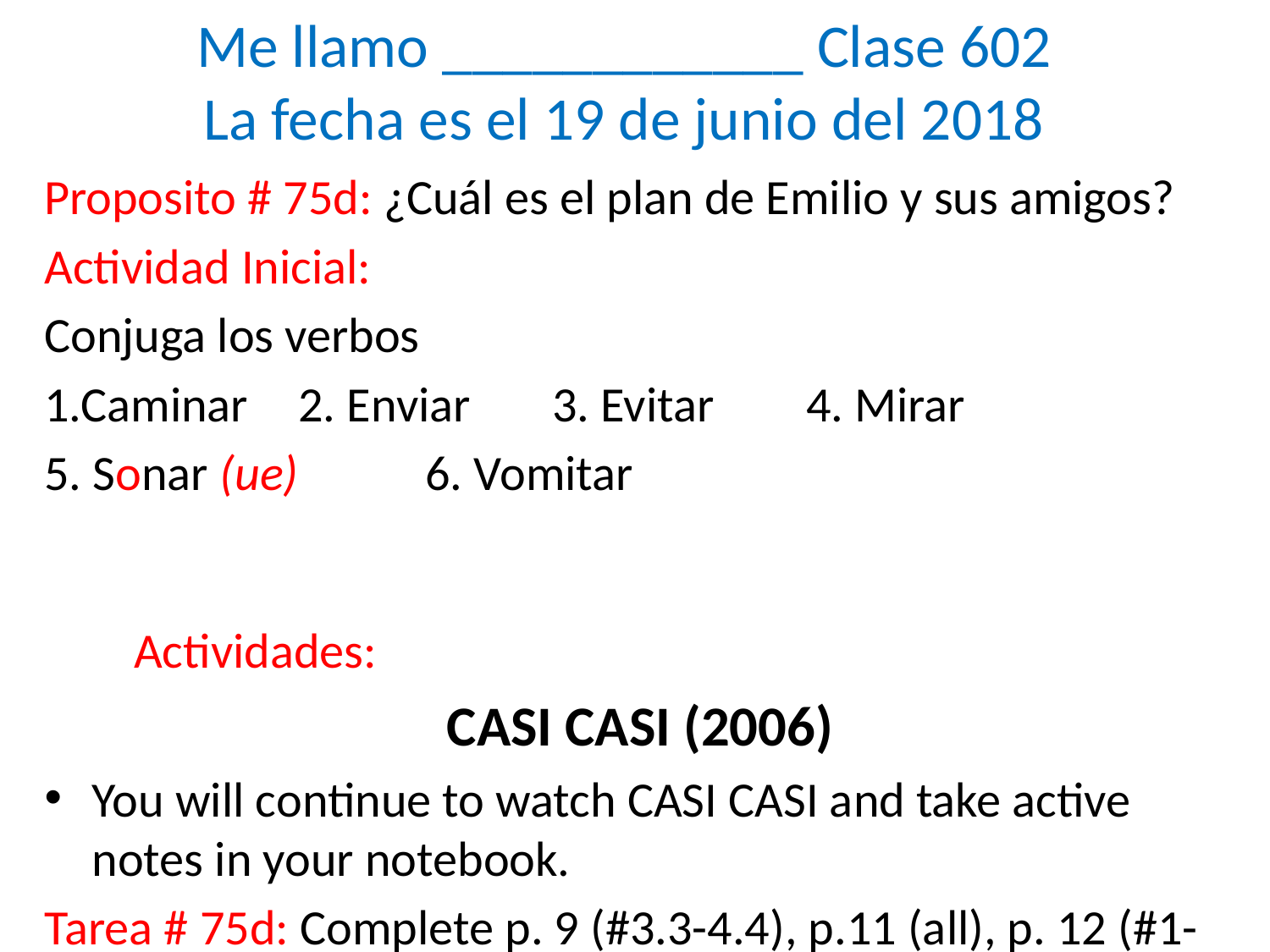

# Me llamo ____________ Clase 602 La fecha es el 19 de junio del 2018
Proposito # 75d: ¿Cuál es el plan de Emilio y sus amigos?
Actividad Inicial:
Conjuga los verbos
1.Caminar	2. Enviar	3. Evitar	4. Mirar
5. Sonar (ue)	6. Vomitar                                                                                                                                                                                                                                                                                    Actividades:
CASI CASI (2006)
You will continue to watch CASI CASI and take active notes in your notebook.
Tarea # 75d: Complete p. 9 (#3.3-4.4), p.11 (all), p. 12 (#1-2.2, 3.2-3.3) of the CASI CASI Spanish Study Guide.